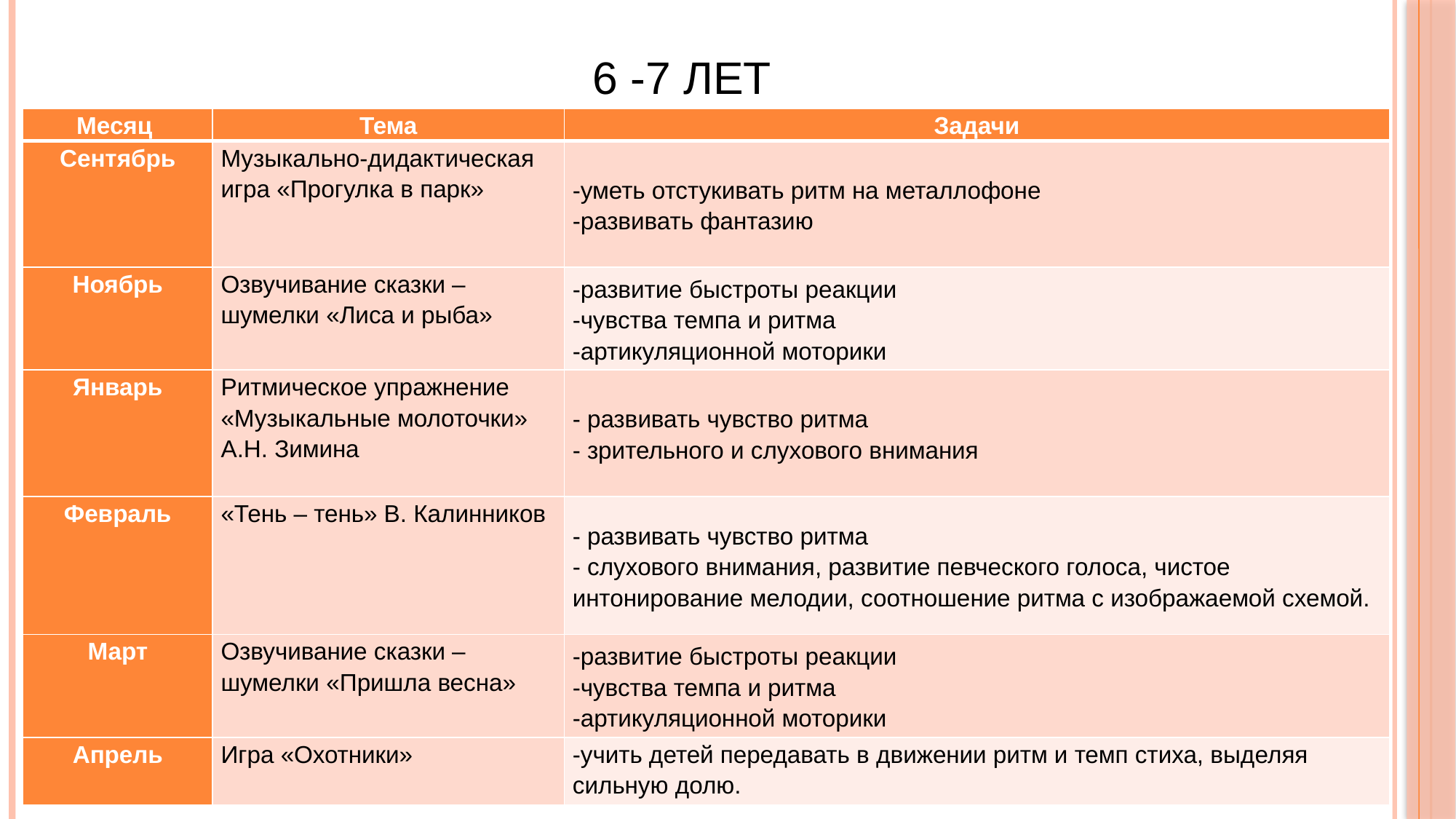

# 6 -7 лет
| Месяц | Тема | Задачи |
| --- | --- | --- |
| Сентябрь | Музыкально-дидактическая игра «Прогулка в парк» | -уметь отстукивать ритм на металлофоне -развивать фантазию |
| Ноябрь | Озвучивание сказки – шумелки «Лиса и рыба» | -развитие быстроты реакции -чувства темпа и ритма -артикуляционной моторики |
| Январь | Ритмическое упражнение «Музыкальные молоточки» А.Н. Зимина | - развивать чувство ритма - зрительного и слухового внимания |
| Февраль | «Тень – тень» В. Калинников | - развивать чувство ритма - слухового внимания, развитие певческого голоса, чистое интонирование мелодии, соотношение ритма с изображаемой схемой. |
| Март | Озвучивание сказки – шумелки «Пришла весна» | -развитие быстроты реакции -чувства темпа и ритма -артикуляционной моторики |
| Апрель | Игра «Охотники» | -учить детей передавать в движении ритм и темп стиха, выделяя сильную долю. |